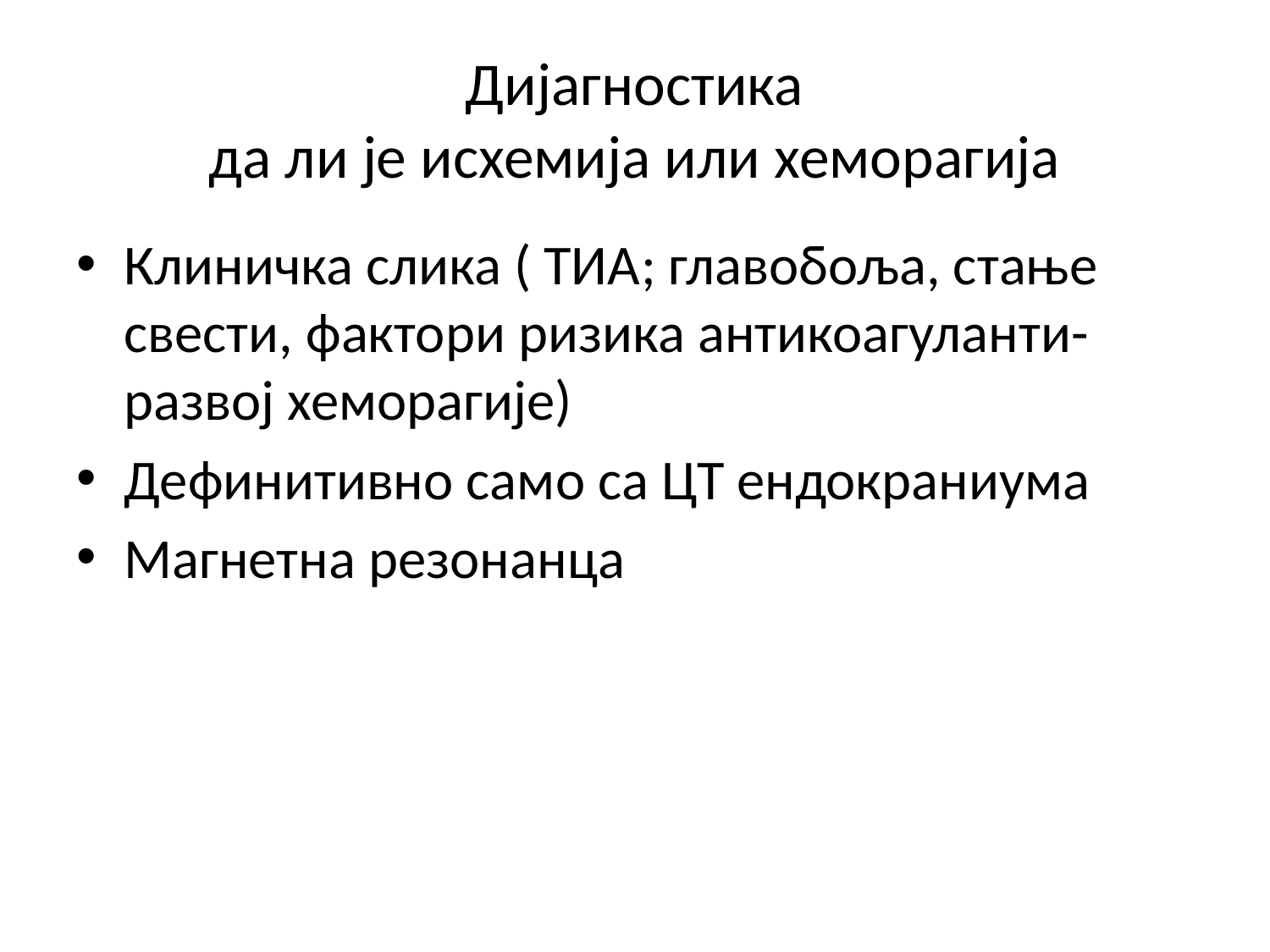

# Дијагностика да ли је исхемија или хеморагија
Клиничка слика ( ТИА; главобоља, стање свести, фактори ризика антикоагуланти-развој хеморагије)
Дефинитивно само са ЦТ ендокраниума
Магнетна резонанца